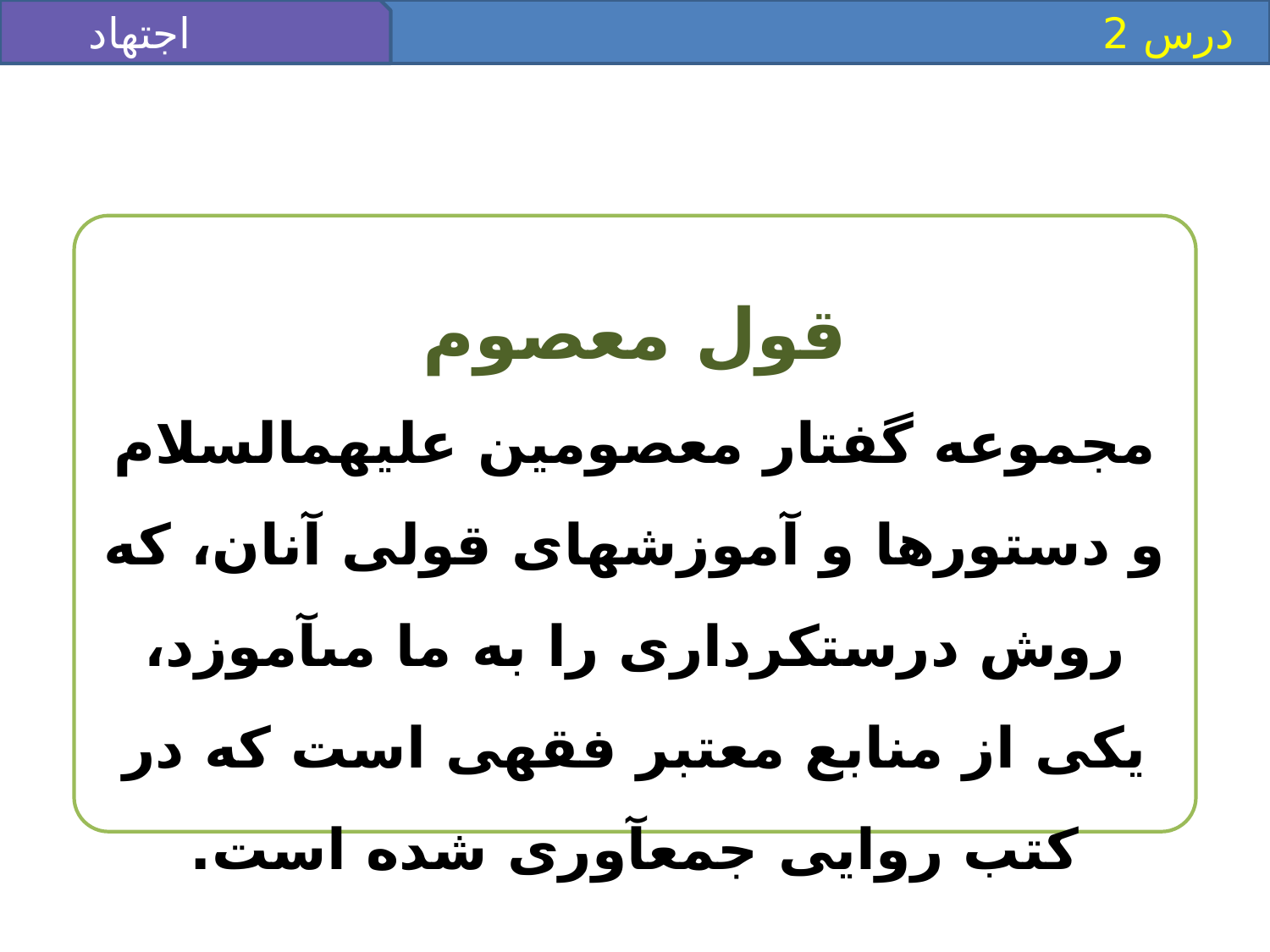

اجتهاد
 درس 2

قول معصوم
مجموعه گفتار معصومين عليهم‏السلام و دستورها و آموزش‏هاى قولى آنان، كه روش درست‏كردارى را به ما مى‏آموزد، يكى از منابع معتبر فقهى است كه در كتب روايى جمع‏آورى شده است.